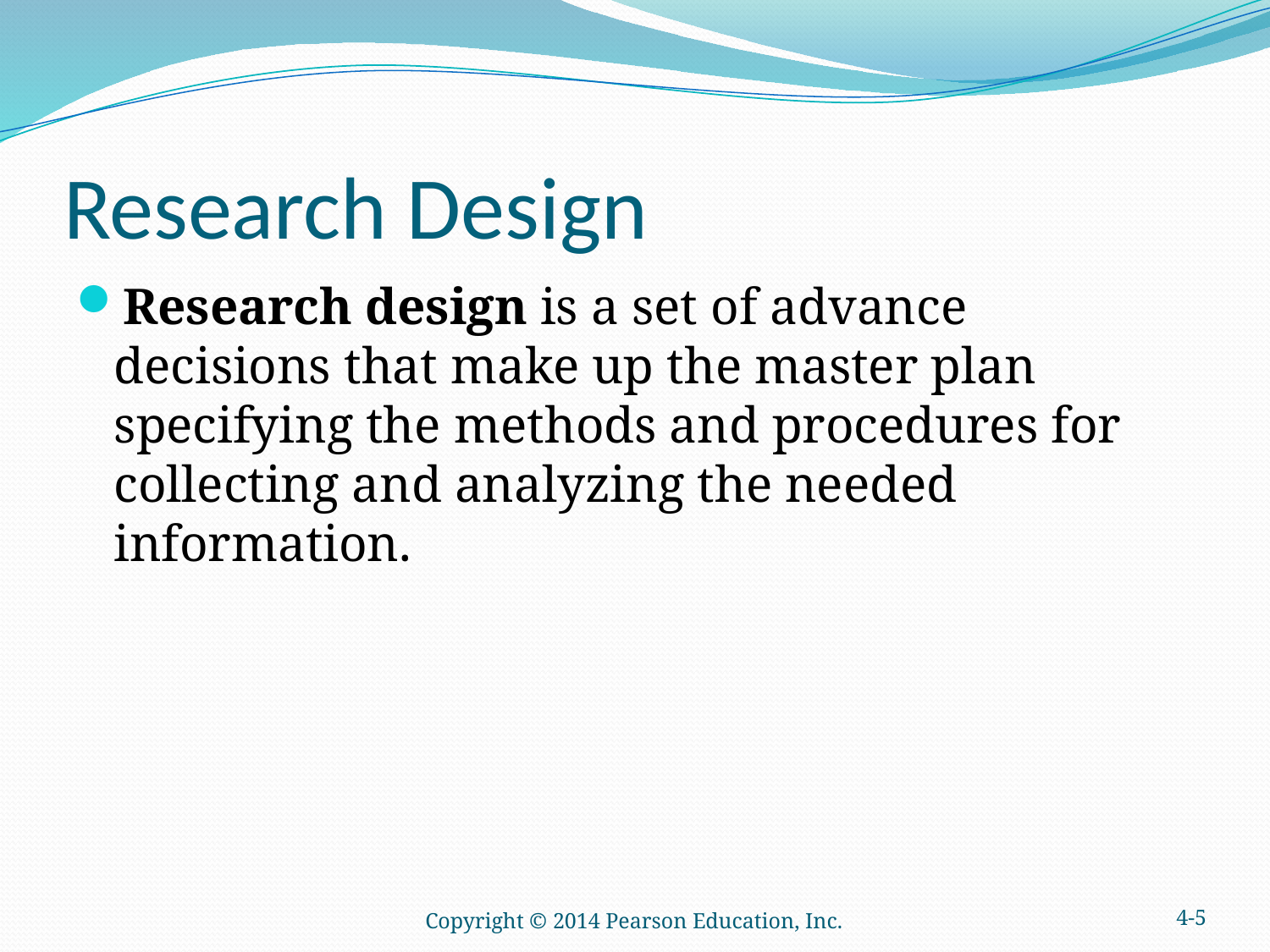

# Research Design
Research design is a set of advance decisions that make up the master plan specifying the methods and procedures for collecting and analyzing the needed information.

Copyright © 2014 Pearson Education, Inc.
4-5